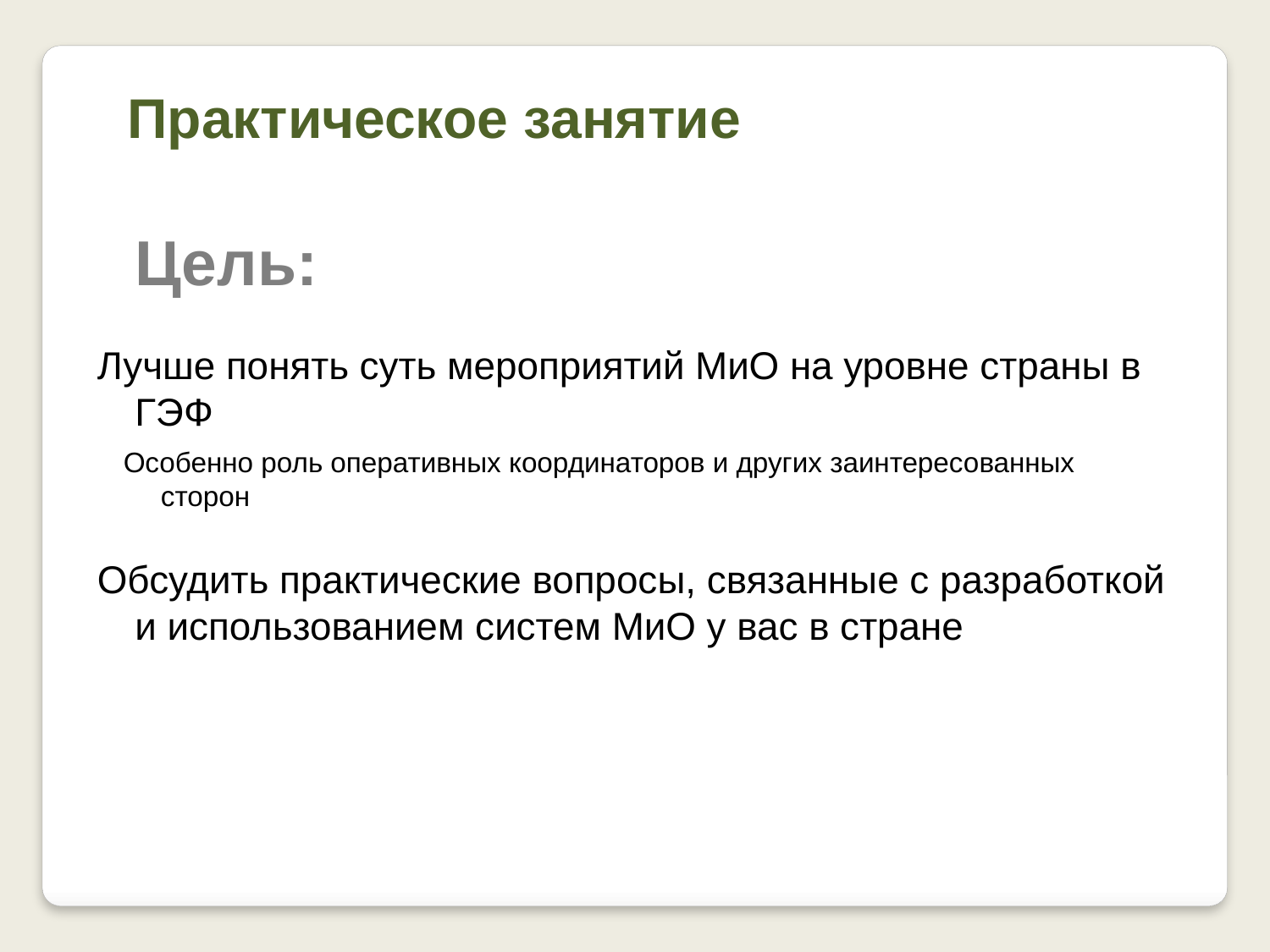

Практическое занятие
Цель:
Лучше понять суть мероприятий МиО на уровне страны в ГЭФ
Особенно роль оперативных координаторов и других заинтересованных сторон
Обсудить практические вопросы, связанные с разработкой и использованием систем МиО у вас в стране